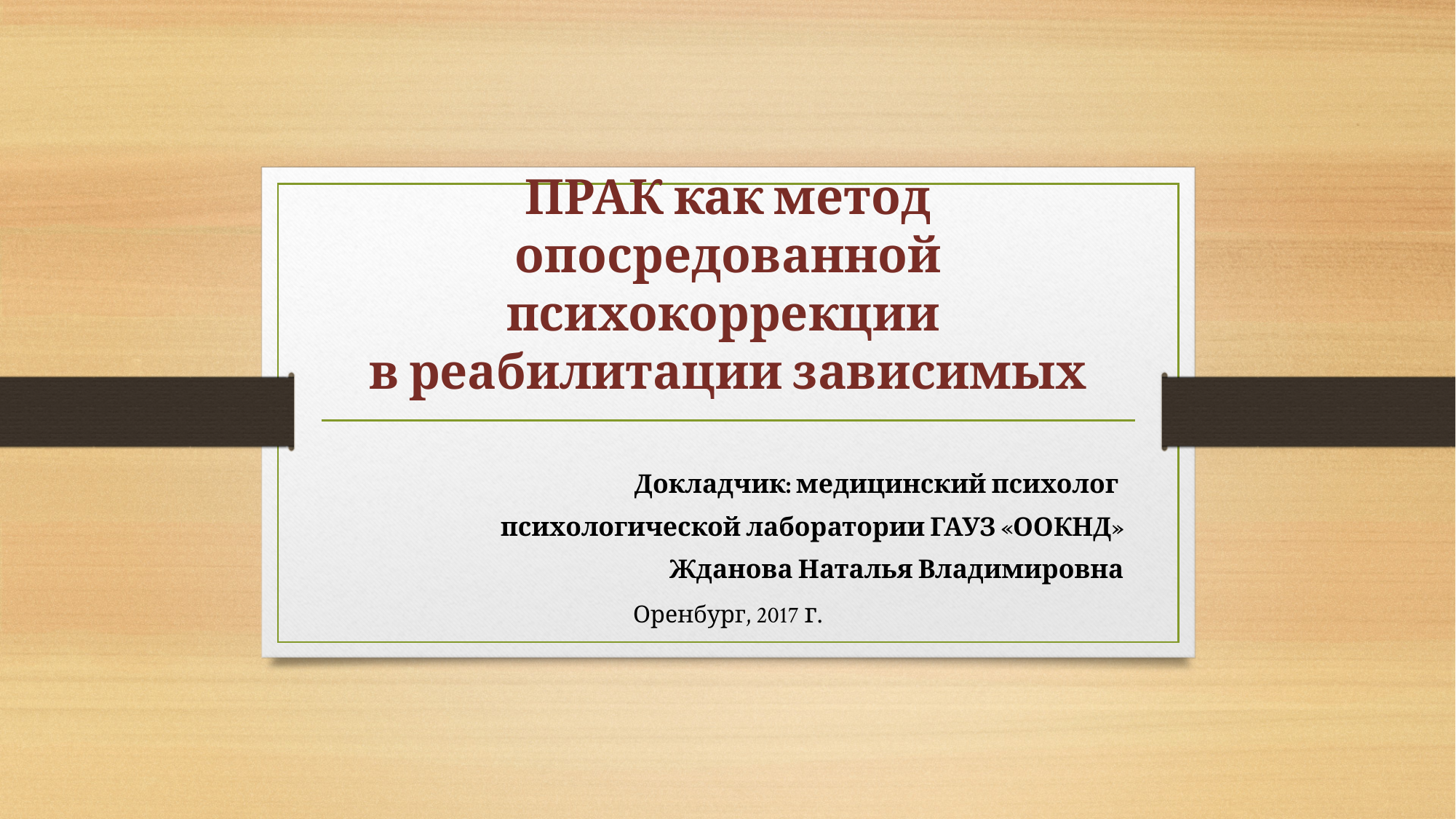

# ПРАК как метод опосредованной психокоррекции в реабилитации зависимых

Докладчик: медицинский психолог
психологической лаборатории ГАУЗ «ООКНД»
                    Жданова Наталья Владимировна
Оренбург, 2017 г.